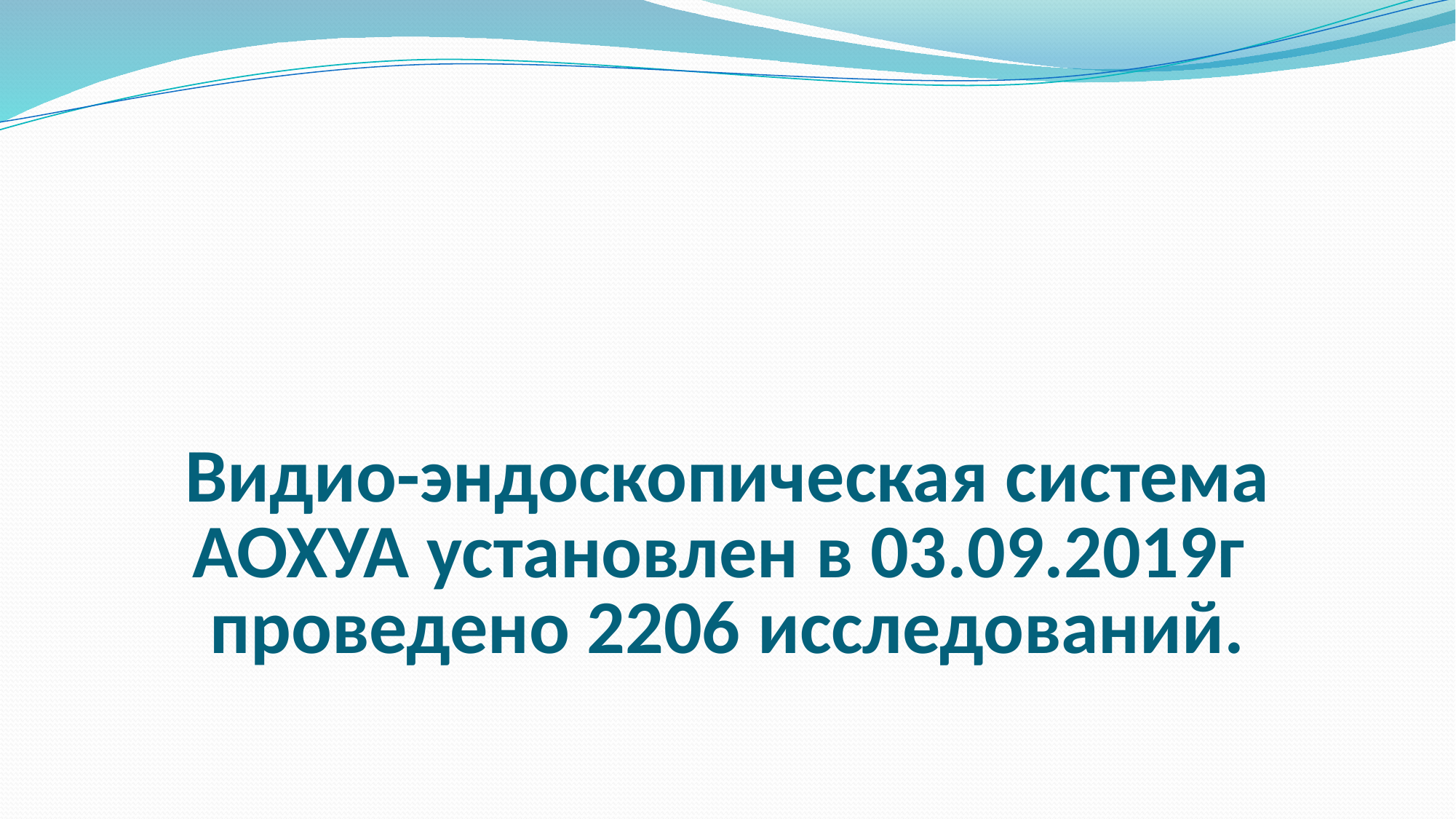

# Видио-эндоскопическая система АОХУА установлен в 03.09.2019г проведено 2206 исследований.